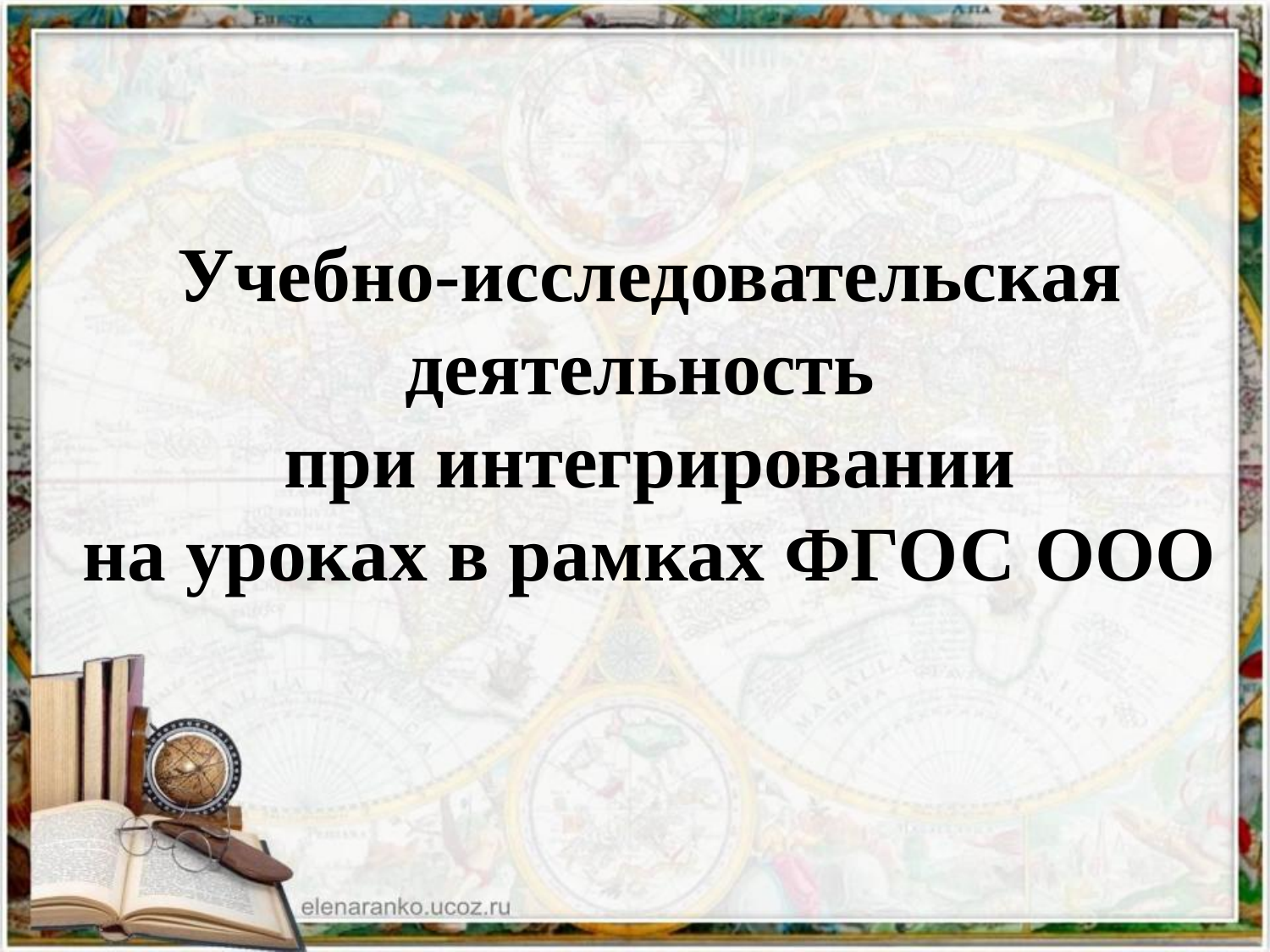

# Учебно-исследовательская деятельность при интегрировании на уроках в рамках ФГОС ООО